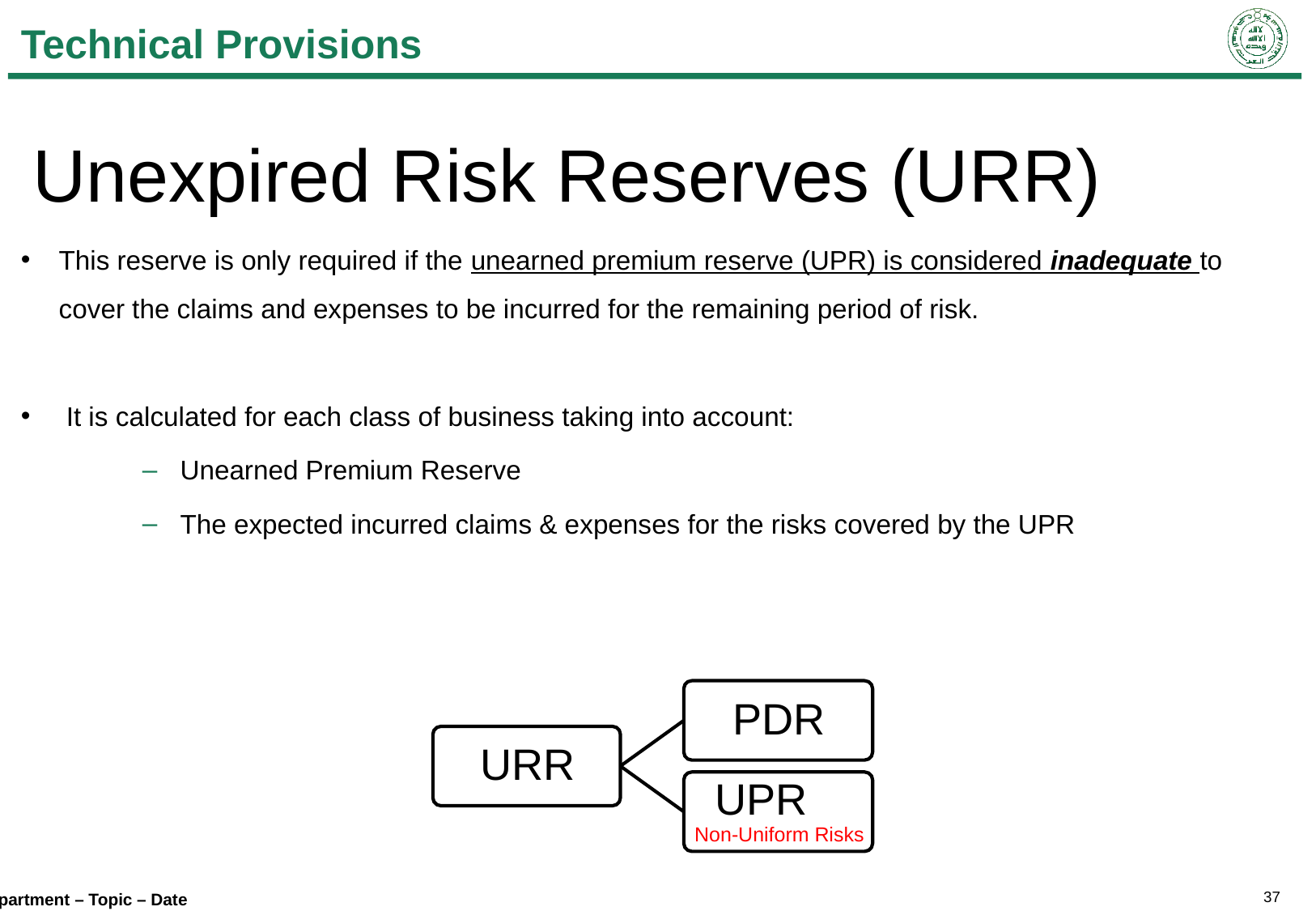

# Technical Provisions
Unexpired Risk Reserves (URR)
This reserve is only required if the unearned premium reserve (UPR) is considered inadequate to cover the claims and expenses to be incurred for the remaining period of risk.

 It is calculated for each class of business taking into account:
Unearned Premium Reserve
The expected incurred claims & expenses for the risks covered by the UPR

URR

PDR

UPR    Non-Uniform Risks